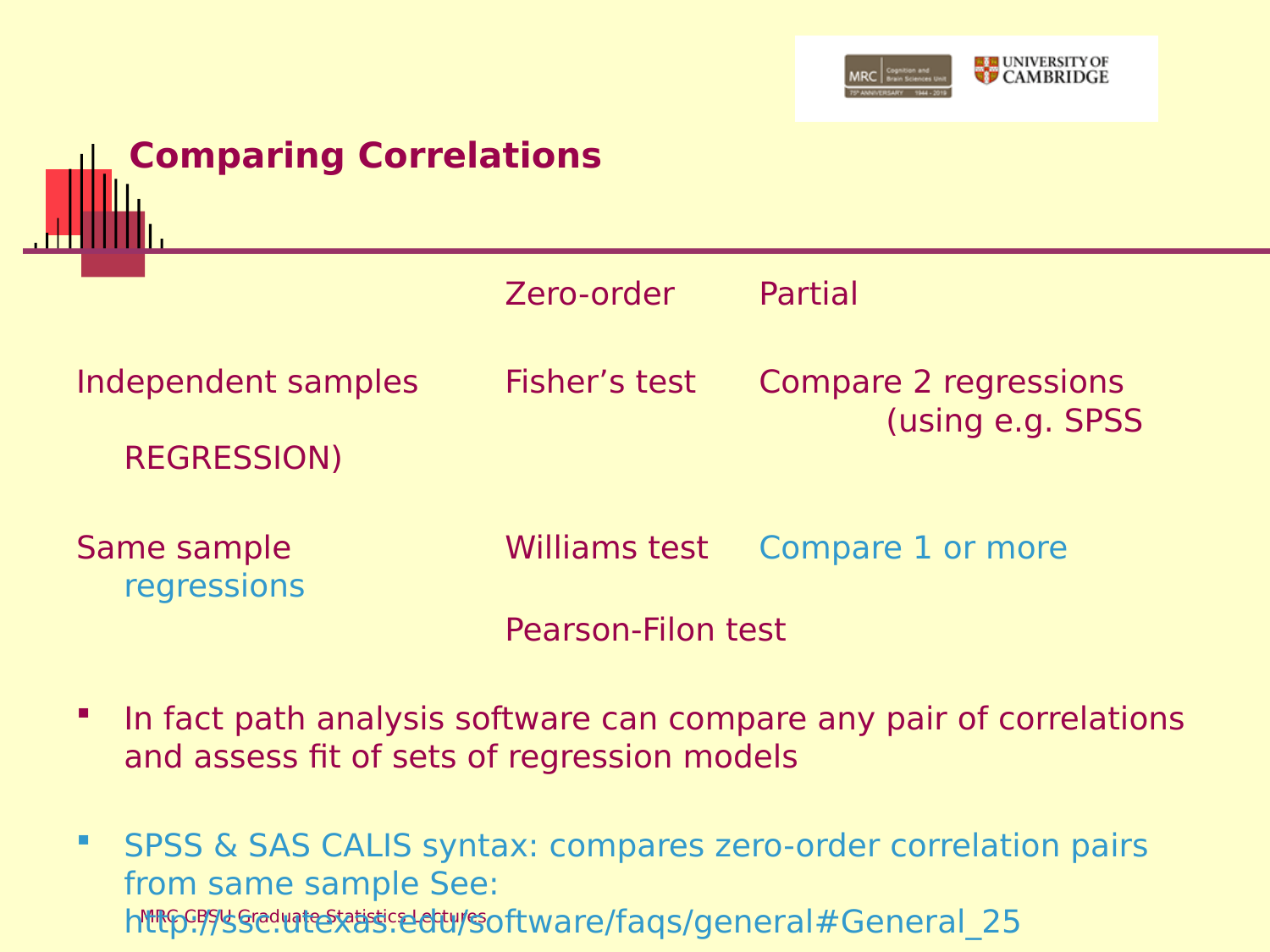

# Comparing Correlations

     			Zero-order 	Partial

Independent samples	Fisher’s test	Compare 2 regressions							(using e.g. SPSS REGRESSION)

Same sample		Williams test	Compare 1 or more regressions
				Pearson-Filon test

In fact path analysis software can compare any pair of correlations and assess fit of sets of regression models

SPSS & SAS CALIS syntax: compares zero-order correlation pairs from same sample See: http://ssc.utexas.edu/software/faqs/general#General_25
MRC CBSU Graduate Statistics Lectures